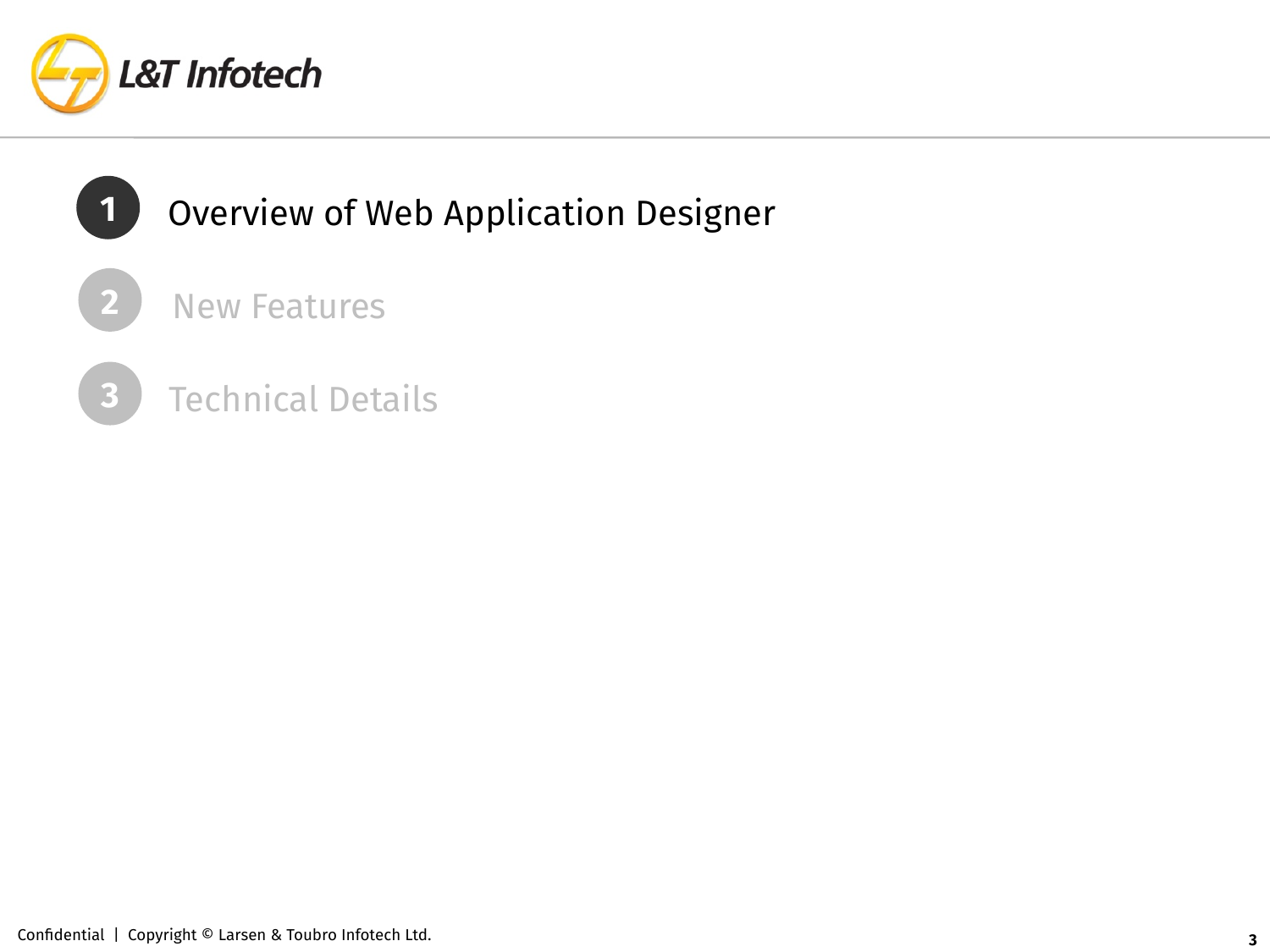

1
Overview of Web Application Designer
2
New Features
3
Technical Details
Confidential  |  Copyright © Larsen & Toubro Infotech Ltd.
3